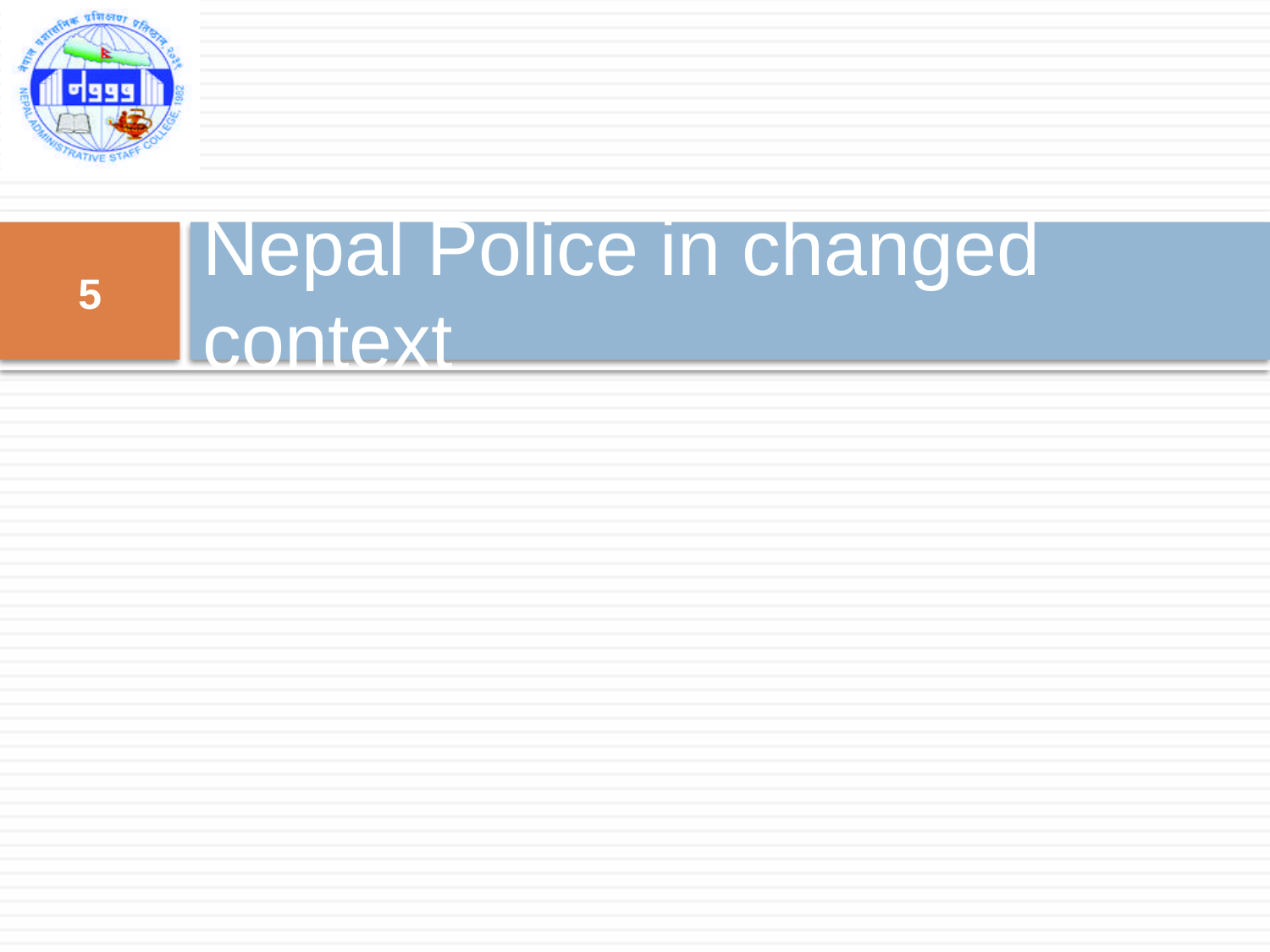

# Nepal Police in changed context
5